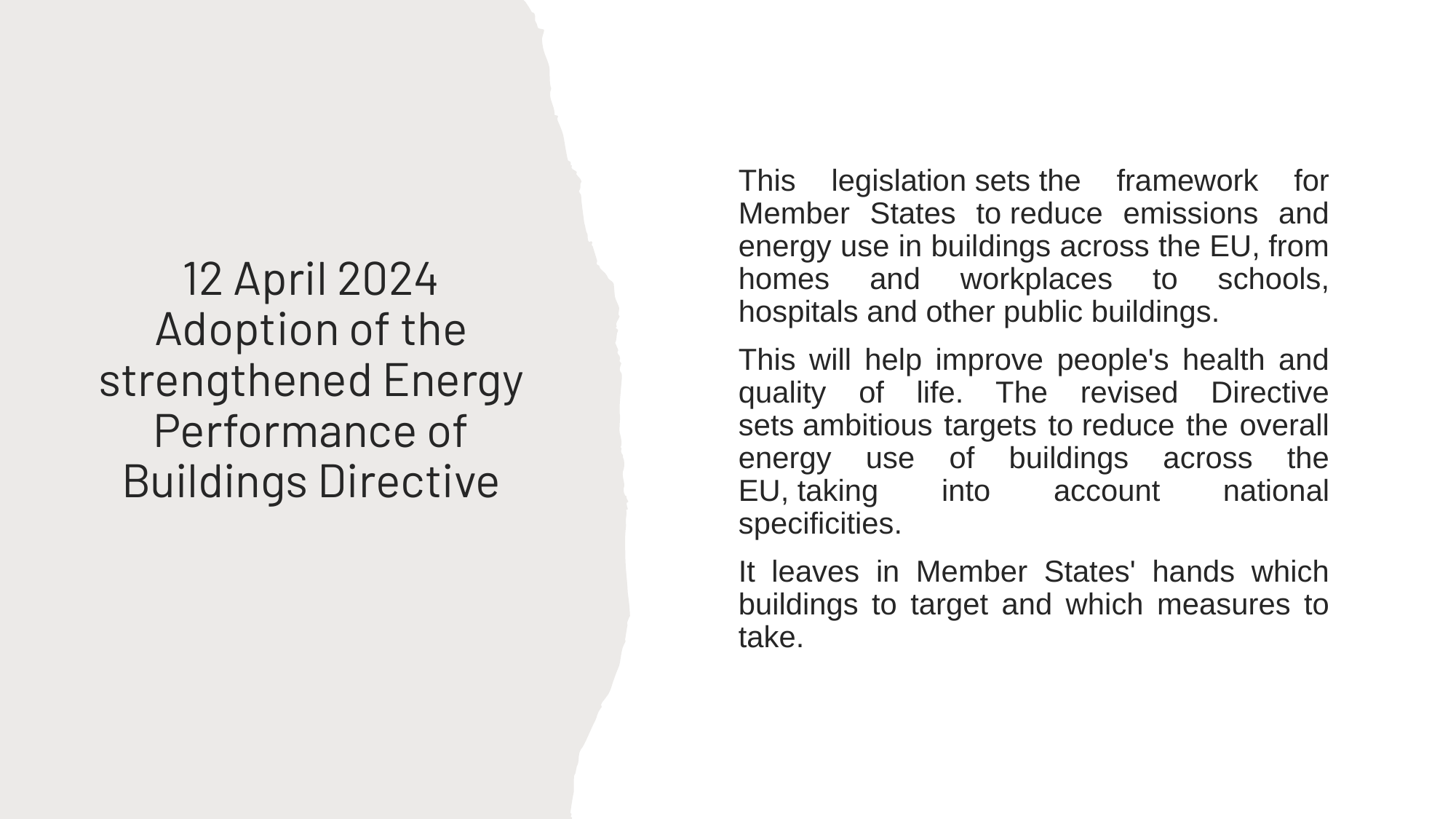

This legislation sets the framework for Member States to reduce emissions and energy use in buildings across the EU, from homes and workplaces to schools, hospitals and other public buildings.
This will help improve people's health and quality of life. The revised Directive sets ambitious targets to reduce the overall energy use of buildings across the EU, taking into account national specificities.
It leaves in Member States' hands which buildings to target and which measures to take.
# 12 April 2024 Adoption of the strengthened Energy Performance of Buildings Directive